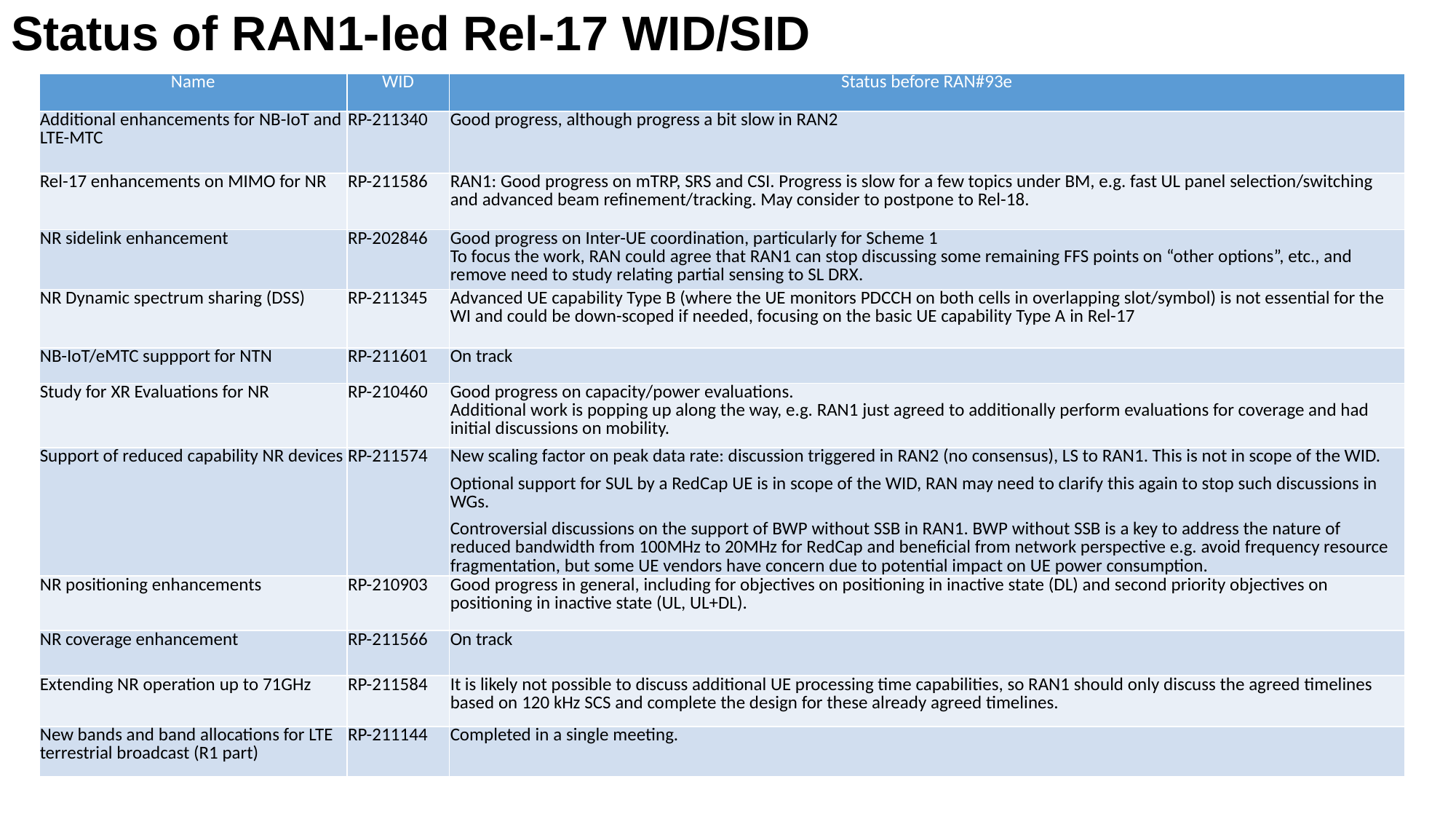

# Status of RAN1-led Rel-17 WID/SID
| Name | WID | Status before RAN#93e |
| --- | --- | --- |
| Additional enhancements for NB-IoT and LTE-MTC | RP-211340 | Good progress, although progress a bit slow in RAN2 |
| Rel-17 enhancements on MIMO for NR | RP-211586 | RAN1: Good progress on mTRP, SRS and CSI. Progress is slow for a few topics under BM, e.g. fast UL panel selection/switching and advanced beam refinement/tracking. May consider to postpone to Rel-18. |
| NR sidelink enhancement | RP-202846 | Good progress on Inter-UE coordination, particularly for Scheme 1 To focus the work, RAN could agree that RAN1 can stop discussing some remaining FFS points on “other options”, etc., and remove need to study relating partial sensing to SL DRX. |
| NR Dynamic spectrum sharing (DSS) | RP-211345 | Advanced UE capability Type B (where the UE monitors PDCCH on both cells in overlapping slot/symbol) is not essential for the WI and could be down-scoped if needed, focusing on the basic UE capability Type A in Rel-17 |
| NB-IoT/eMTC suppport for NTN | RP-211601 | On track |
| Study for XR Evaluations for NR | RP-210460 | Good progress on capacity/power evaluations. Additional work is popping up along the way, e.g. RAN1 just agreed to additionally perform evaluations for coverage and had initial discussions on mobility. |
| Support of reduced capability NR devices | RP-211574 | New scaling factor on peak data rate: discussion triggered in RAN2 (no consensus), LS to RAN1. This is not in scope of the WID. Optional support for SUL by a RedCap UE is in scope of the WID, RAN may need to clarify this again to stop such discussions in WGs. Controversial discussions on the support of BWP without SSB in RAN1. BWP without SSB is a key to address the nature of reduced bandwidth from 100MHz to 20MHz for RedCap and beneficial from network perspective e.g. avoid frequency resource fragmentation, but some UE vendors have concern due to potential impact on UE power consumption. |
| NR positioning enhancements | RP-210903 | Good progress in general, including for objectives on positioning in inactive state (DL) and second priority objectives on positioning in inactive state (UL, UL+DL). |
| NR coverage enhancement | RP-211566 | On track |
| Extending NR operation up to 71GHz | RP-211584 | It is likely not possible to discuss additional UE processing time capabilities, so RAN1 should only discuss the agreed timelines based on 120 kHz SCS and complete the design for these already agreed timelines. |
| New bands and band allocations for LTE terrestrial broadcast (R1 part) | RP-211144 | Completed in a single meeting. |